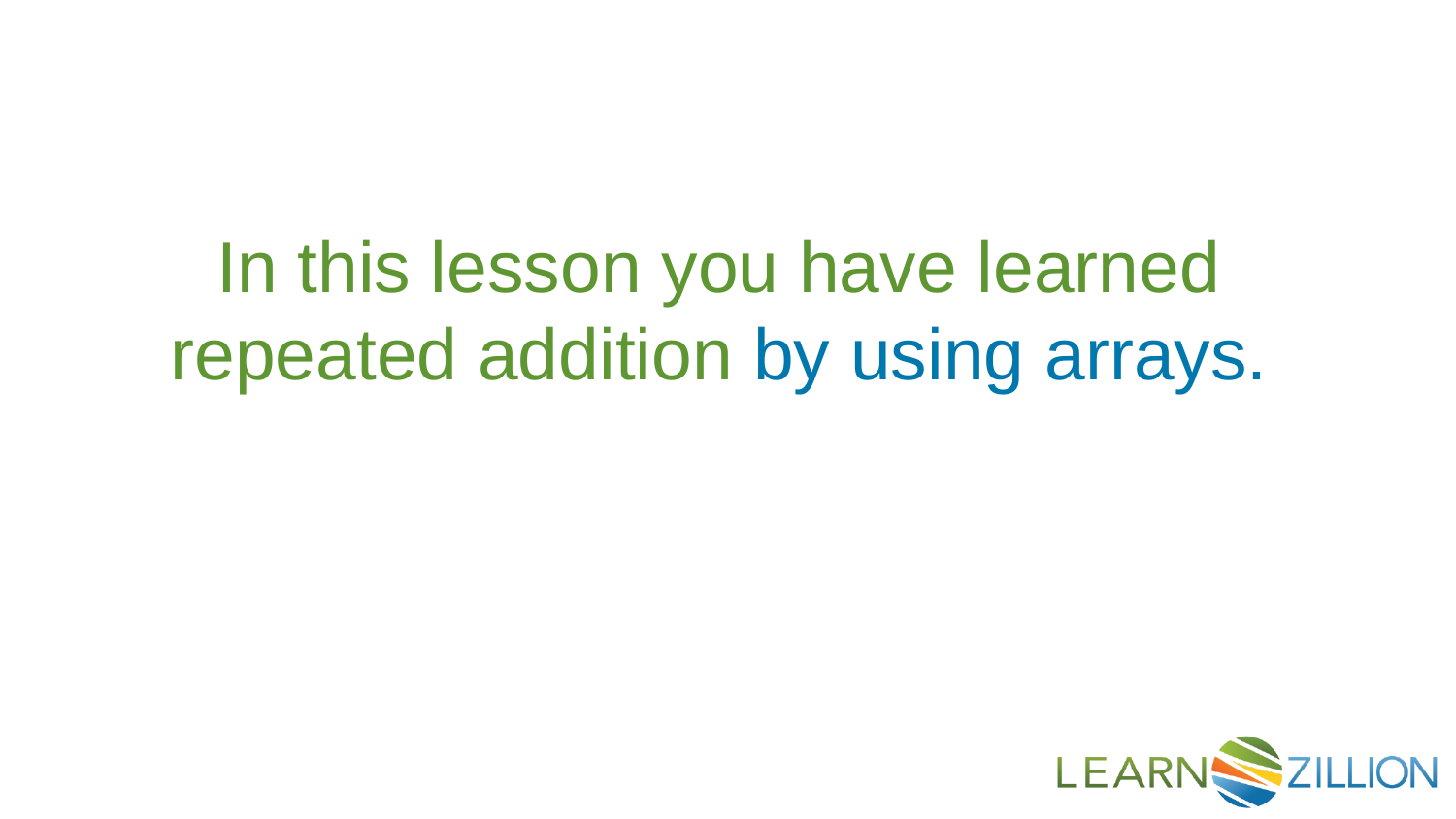

In this lesson you have learned repeated addition by using arrays.